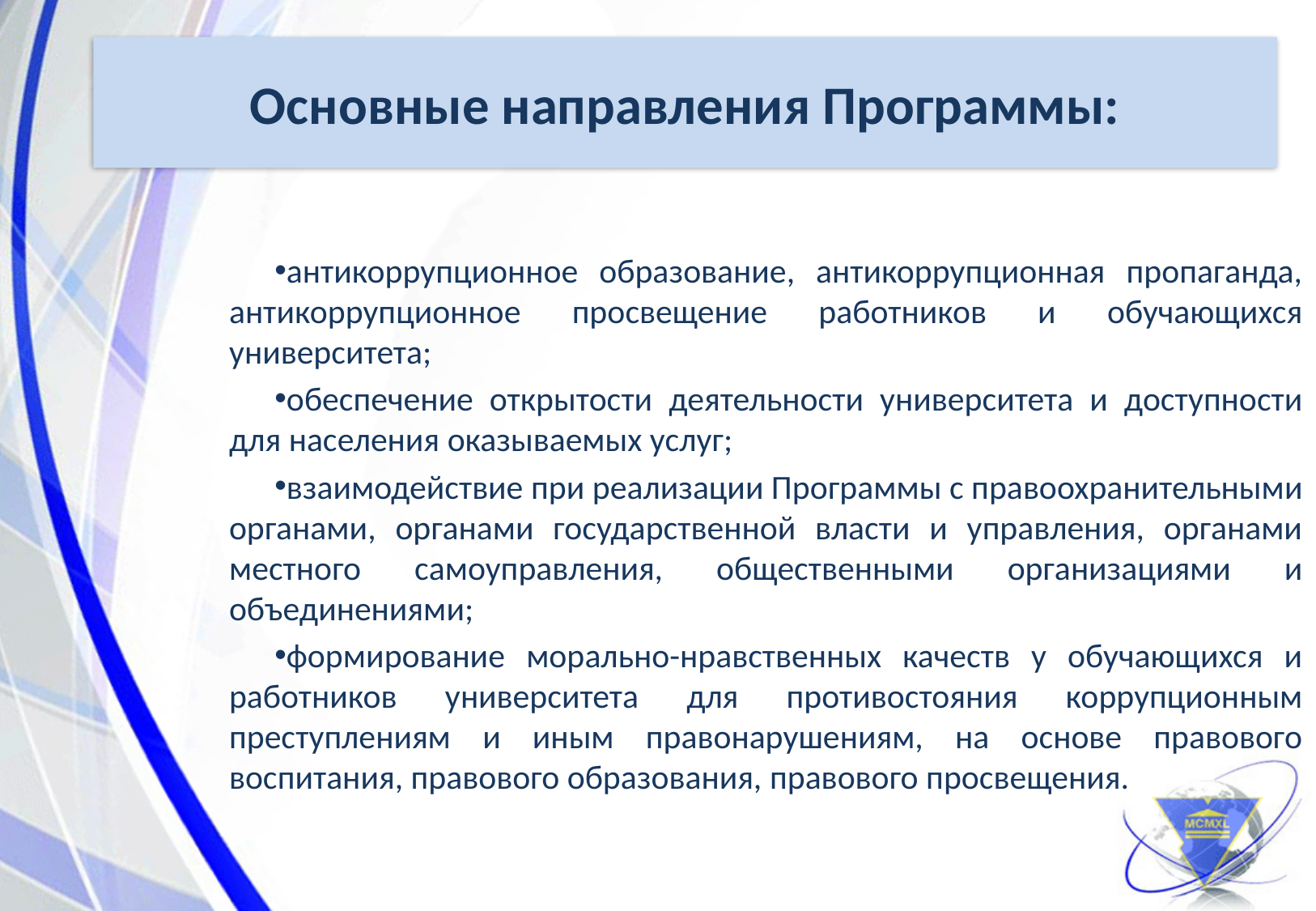

# Основные направления Программы:
антикоррупционное образование, антикоррупционная пропаганда, антикоррупционное просвещение работников и обучающихся университета;
обеспечение открытости деятельности университета и доступности для населения оказываемых услуг;
взаимодействие при реализации Программы с правоохранительными органами, органами государственной власти и управления, органами местного самоуправления, общественными организациями и объединениями;
формирование морально-нравственных качеств у обучающихся и работников университета для противостояния коррупционным преступлениям и иным правонарушениям, на основе правового воспитания, правового образования, правового просвещения.